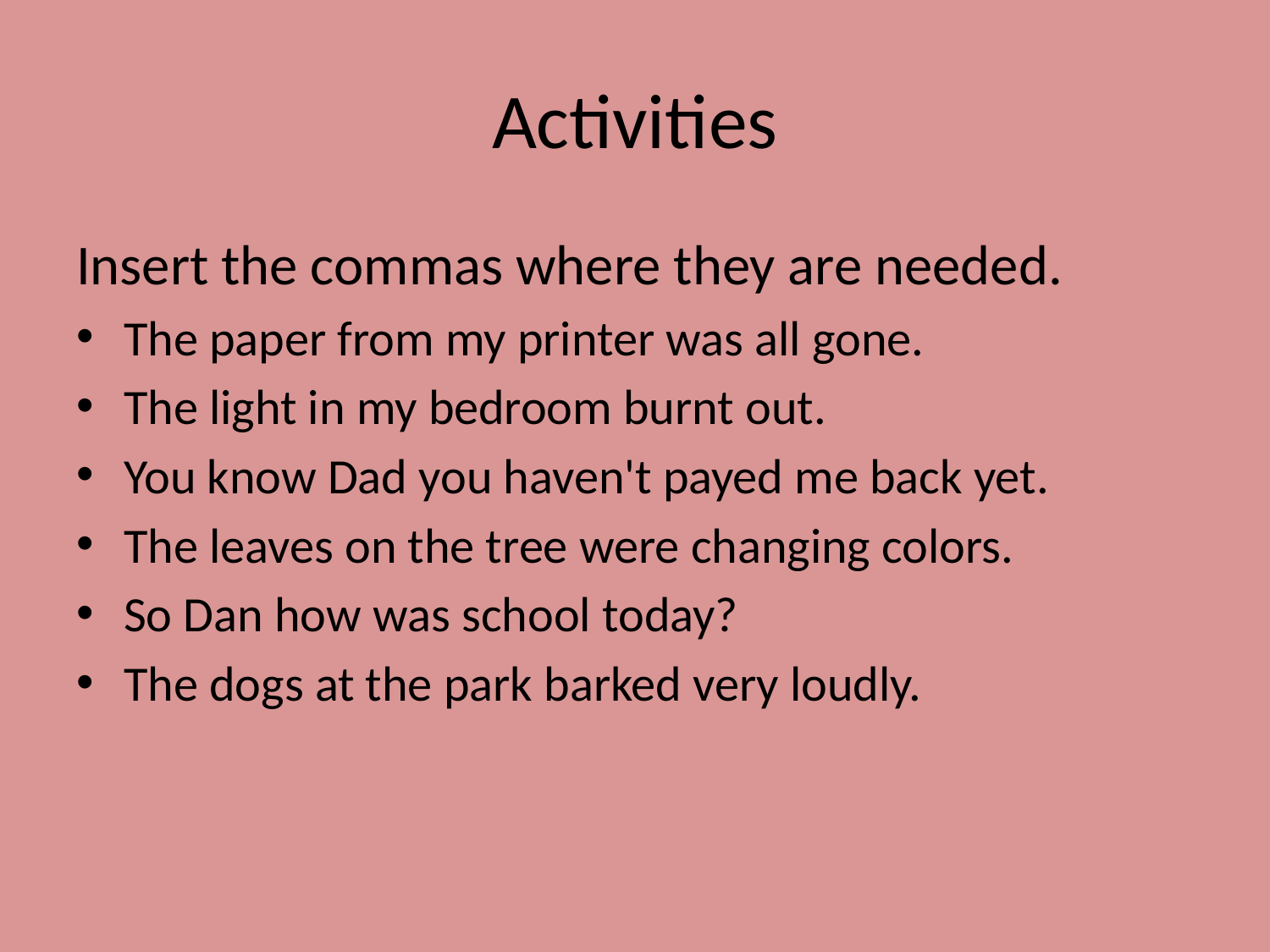

# Activities
Insert the commas where they are needed.
The paper from my printer was all gone.
The light in my bedroom burnt out.
You know Dad you haven't payed me back yet.
The leaves on the tree were changing colors.
So Dan how was school today?
The dogs at the park barked very loudly.